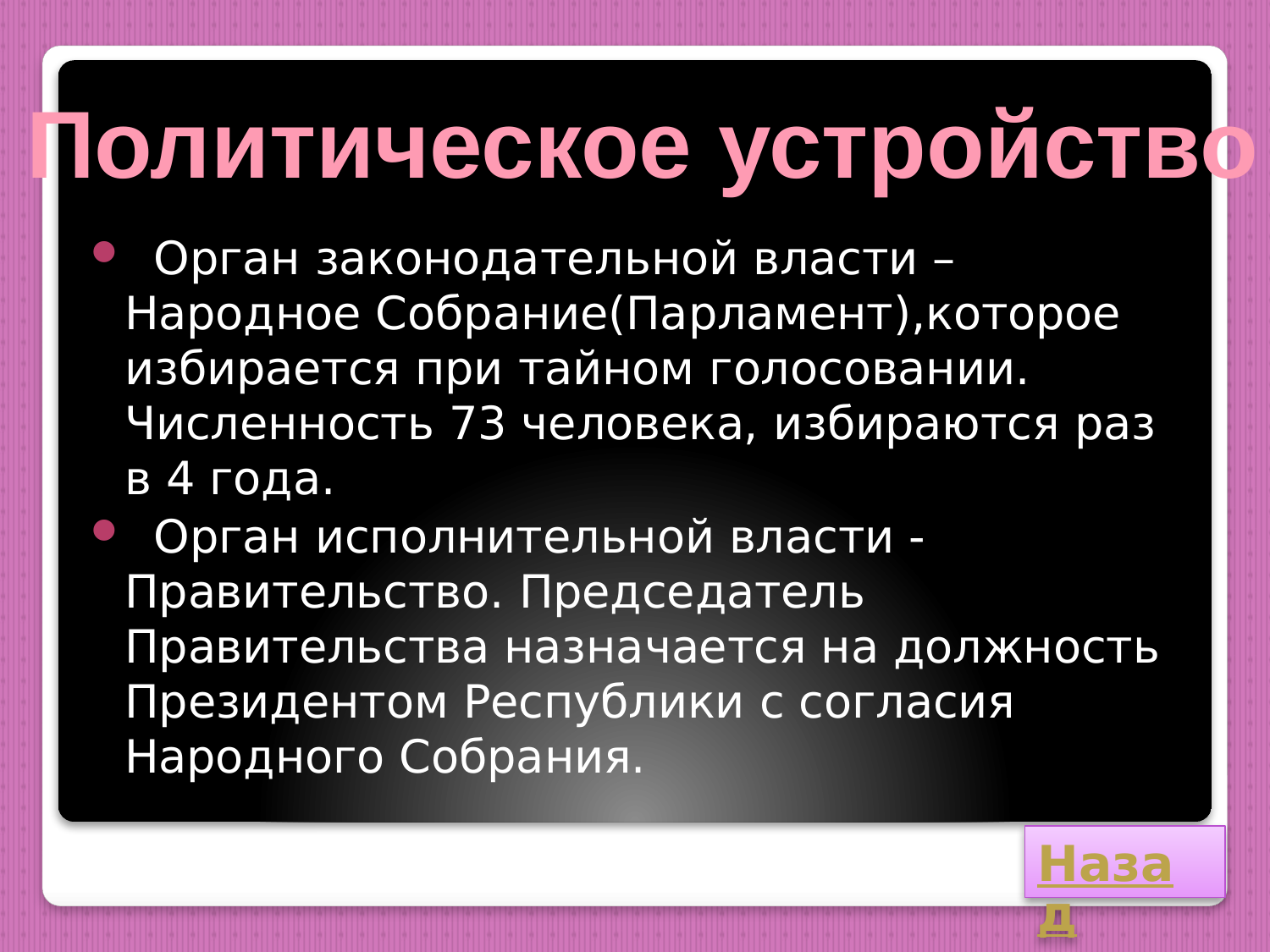

Политическое устройство
  Орган законодательной власти – Народное Собрание(Парламент),которое избирается при тайном голосовании. Численность 73 человека, избираются раз в 4 года.
  Орган исполнительной власти - Правительство. Председатель Правительства назначается на должность Президентом Республики с согласия Народного Собрания.
Назад